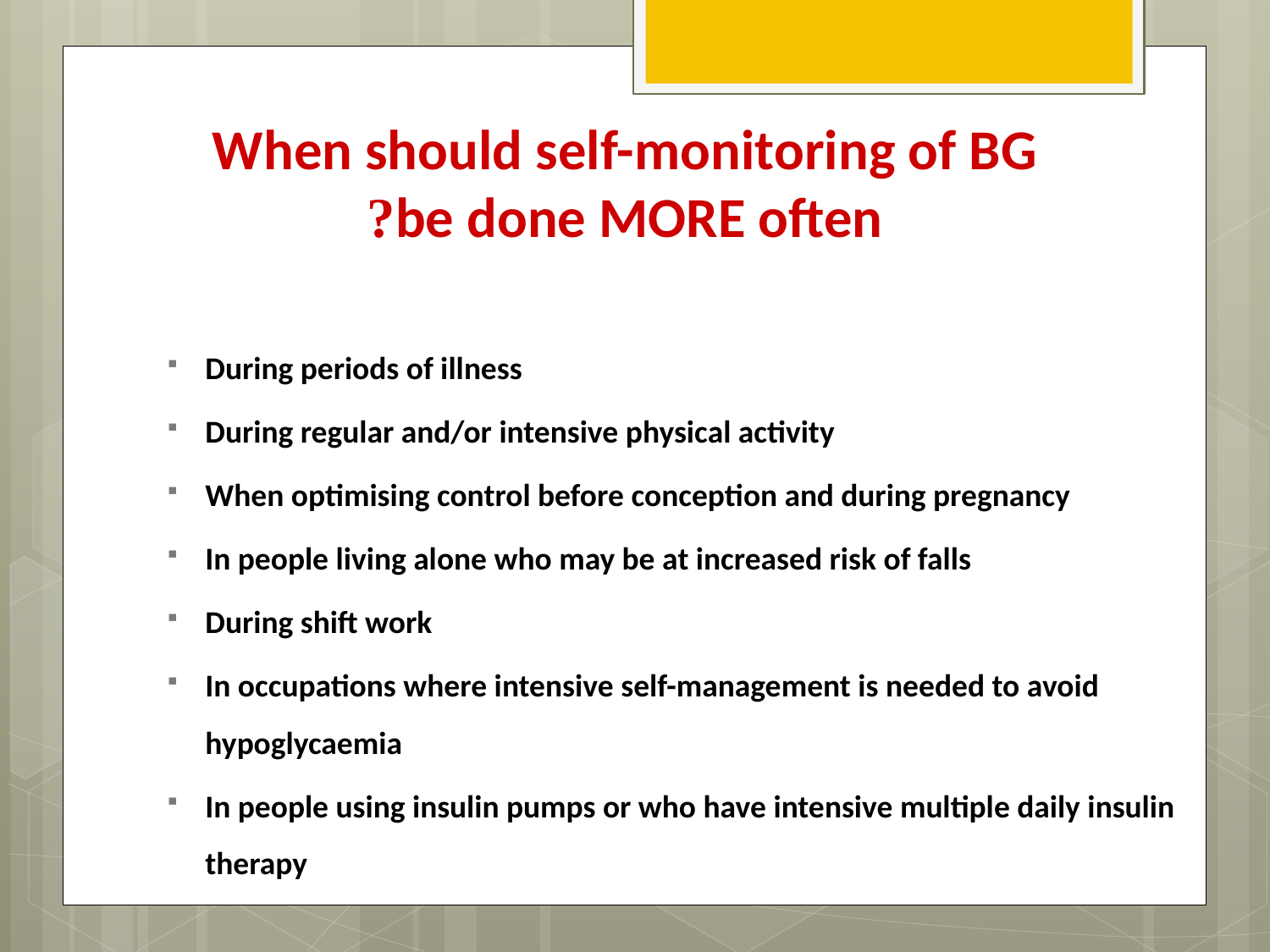

# When should self-monitoring of BG be done MORE often?
During periods of illness
During regular and/or intensive physical activity
When optimising control before conception and during pregnancy
In people living alone who may be at increased risk of falls
During shift work
In occupations where intensive self-management is needed to avoid hypoglycaemia
In people using insulin pumps or who have intensive multiple daily insulin therapy